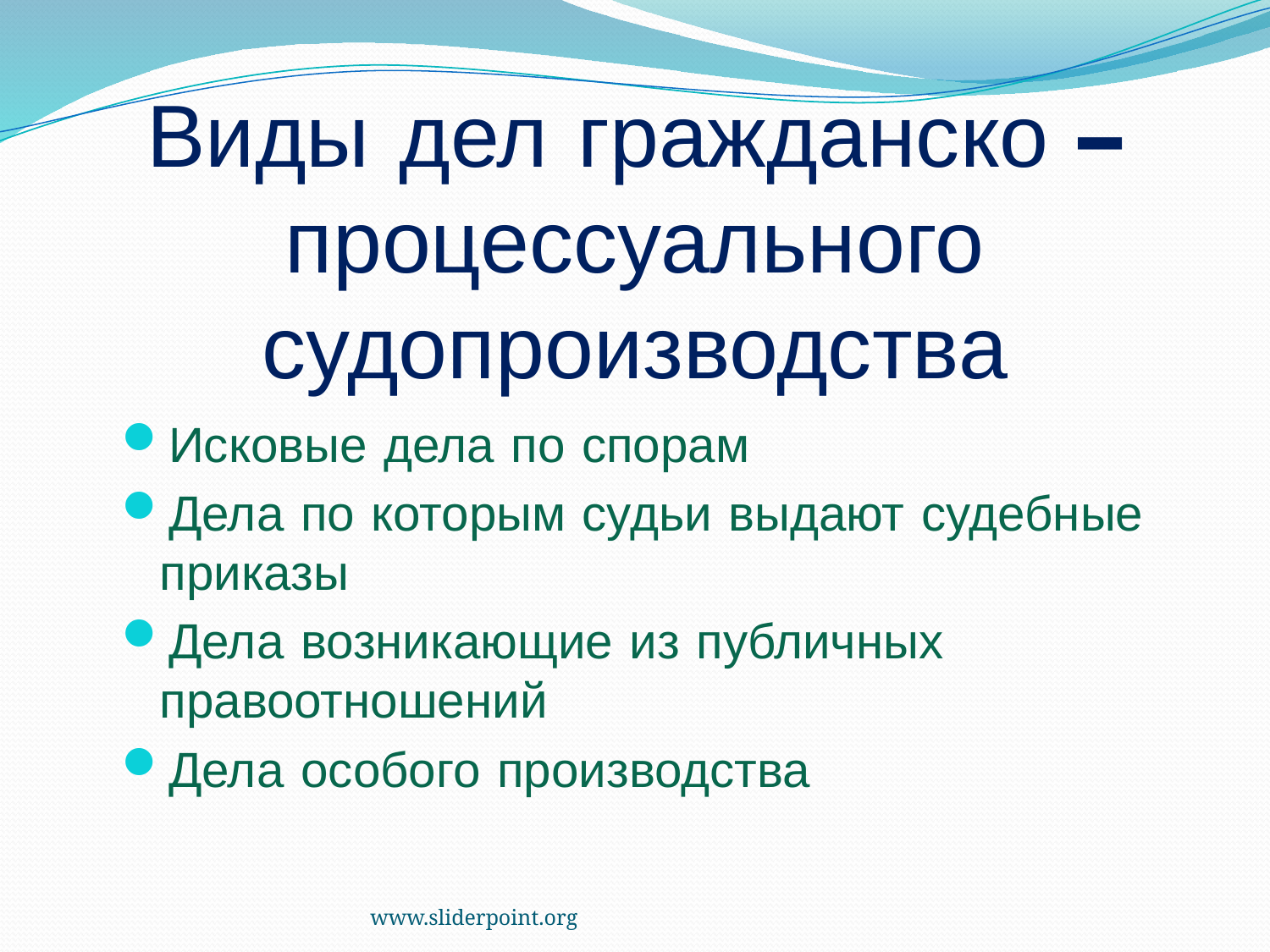

# Виды дел гражданско – процессуального судопроизводства
Исковые дела по спорам
Дела по которым судьи выдают судебные приказы
Дела возникающие из публичных правоотношений
Дела особого производства
www.sliderpoint.org